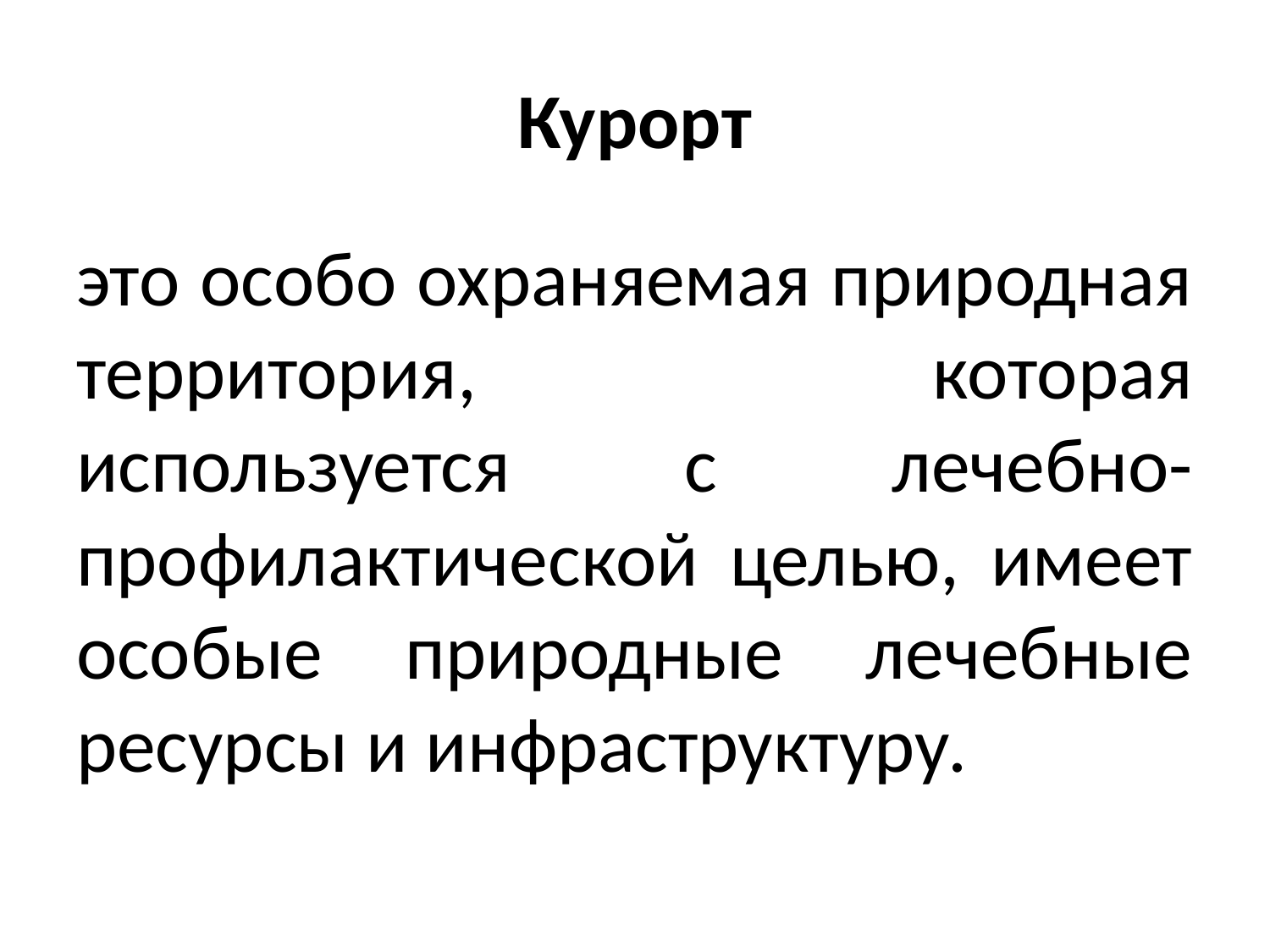

# Курорт
это особо охраняемая природная территория, которая используется с лечебно-профилактической целью, имеет особые природные лечебные ресурсы и инфраструктуру.